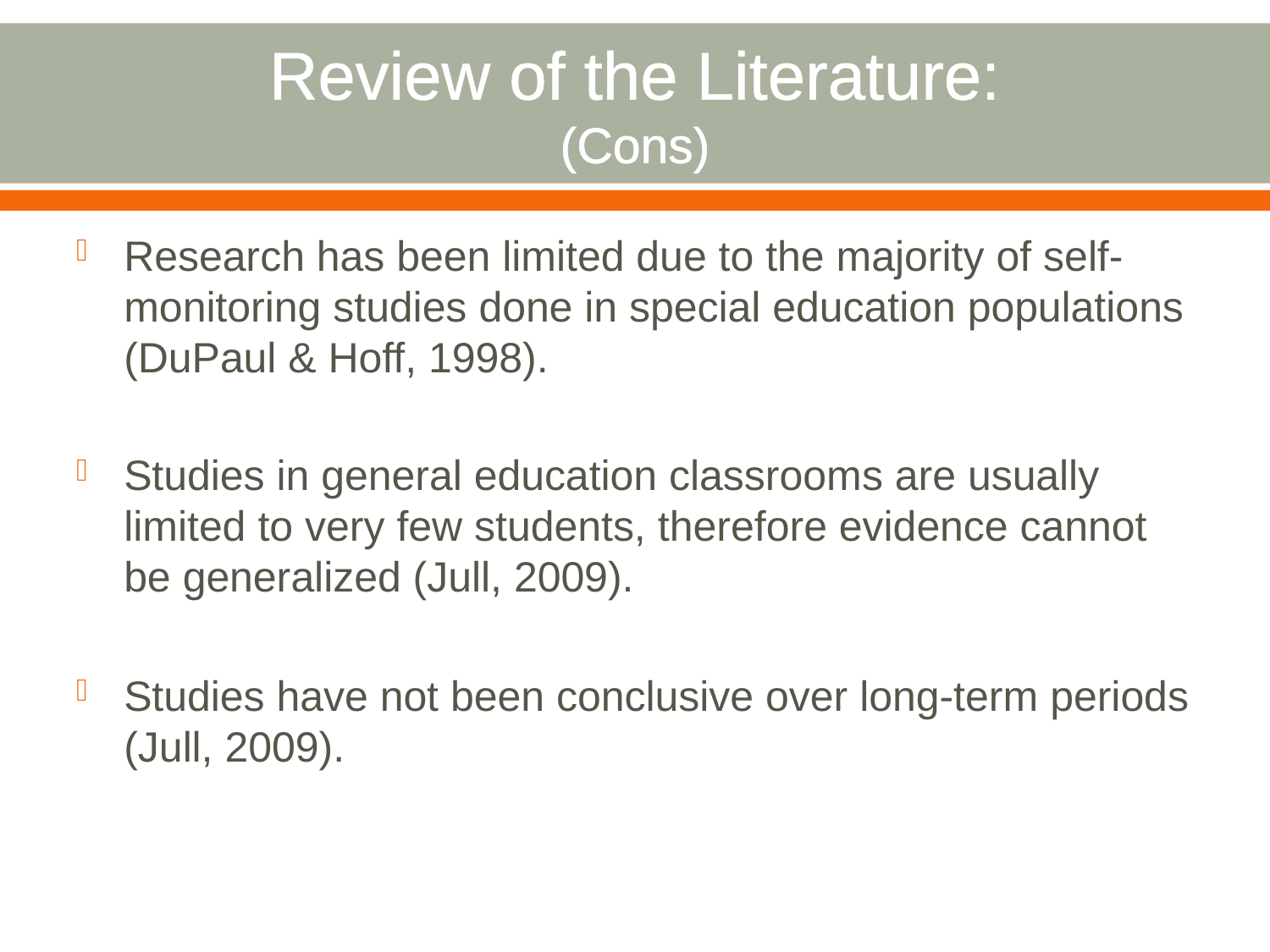

# Review of the Literature: (Cons)
Research has been limited due to the majority of self-monitoring studies done in special education populations (DuPaul & Hoff, 1998).

Studies in general education classrooms are usually limited to very few students, therefore evidence cannot be generalized (Jull, 2009).

Studies have not been conclusive over long-term periods (Jull, 2009).